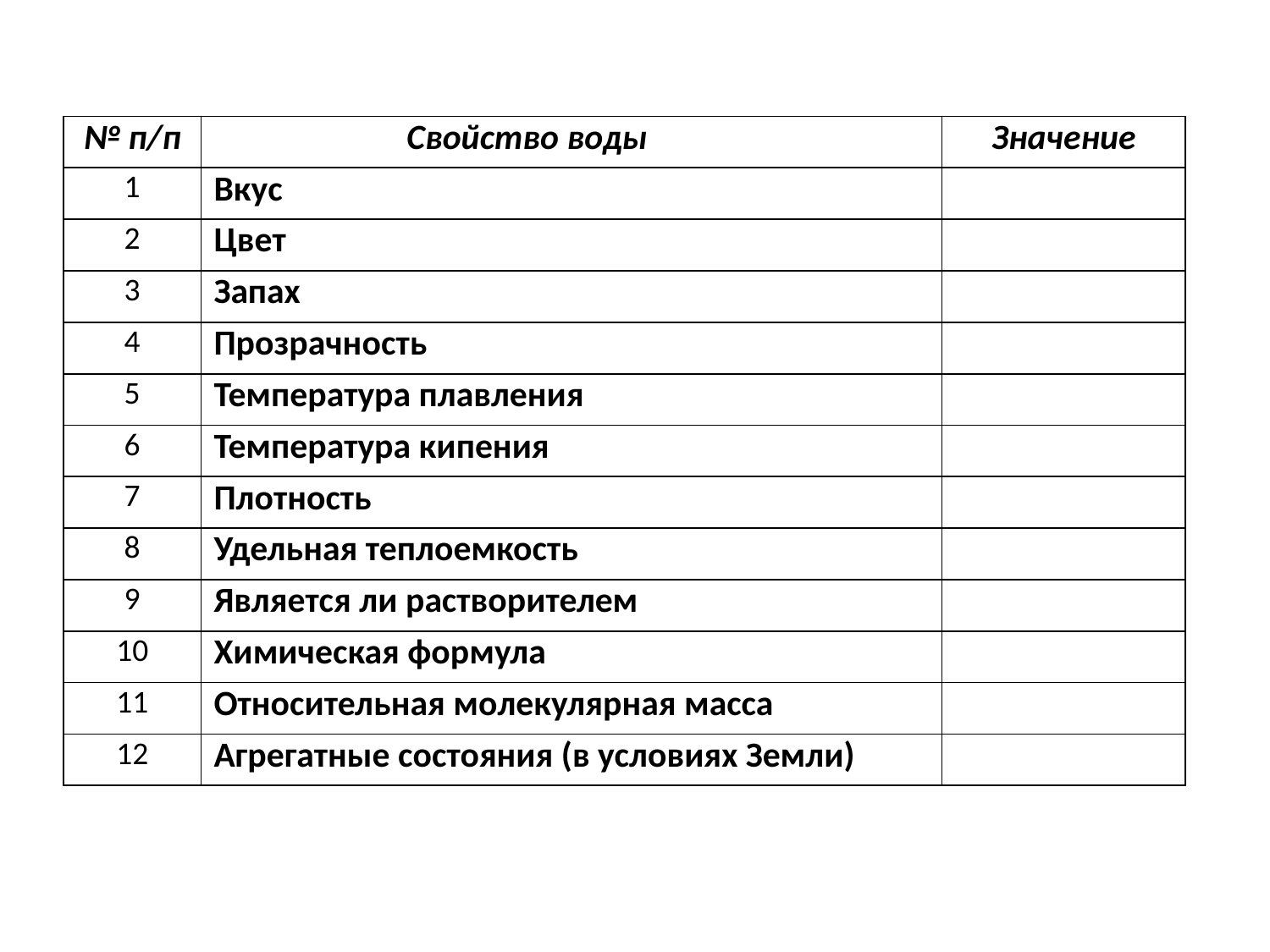

| № п/п | Свойство воды | Значение |
| --- | --- | --- |
| 1 | Вкус |  |
| 2 | Цвет |  |
| 3 | Запах |  |
| 4 | Прозрачность |  |
| 5 | Температура плавления |  |
| 6 | Температура кипения |  |
| 7 | Плотность |  |
| 8 | Удельная теплоемкость |  |
| 9 | Является ли растворителем |  |
| 10 | Химическая формула |  |
| 11 | Относительная молекулярная масса |  |
| 12 | Агрегатные состояния (в условиях Земли) |  |